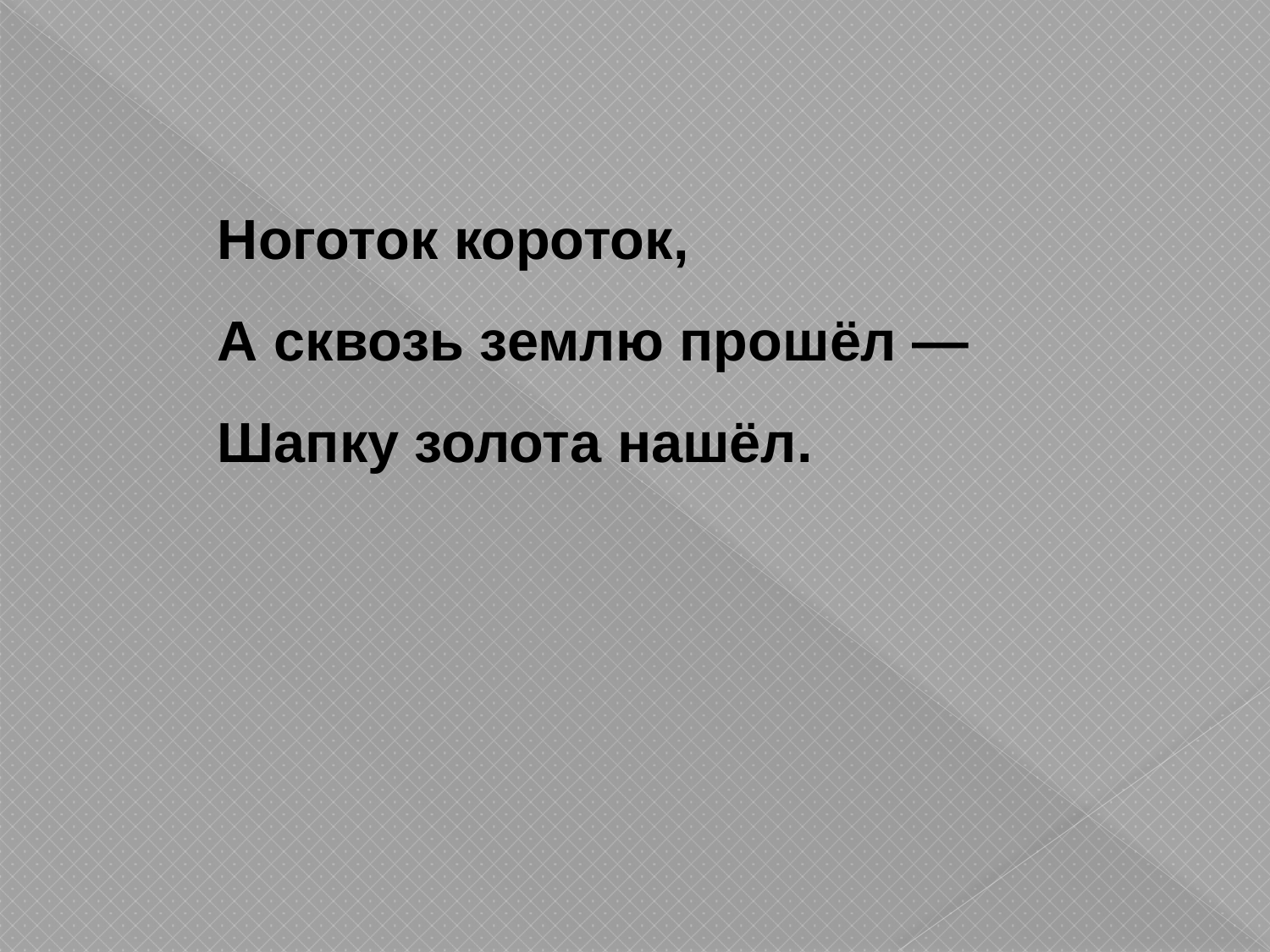

Ноготок короток,
А сквозь землю прошёл —
Шапку золота нашёл.